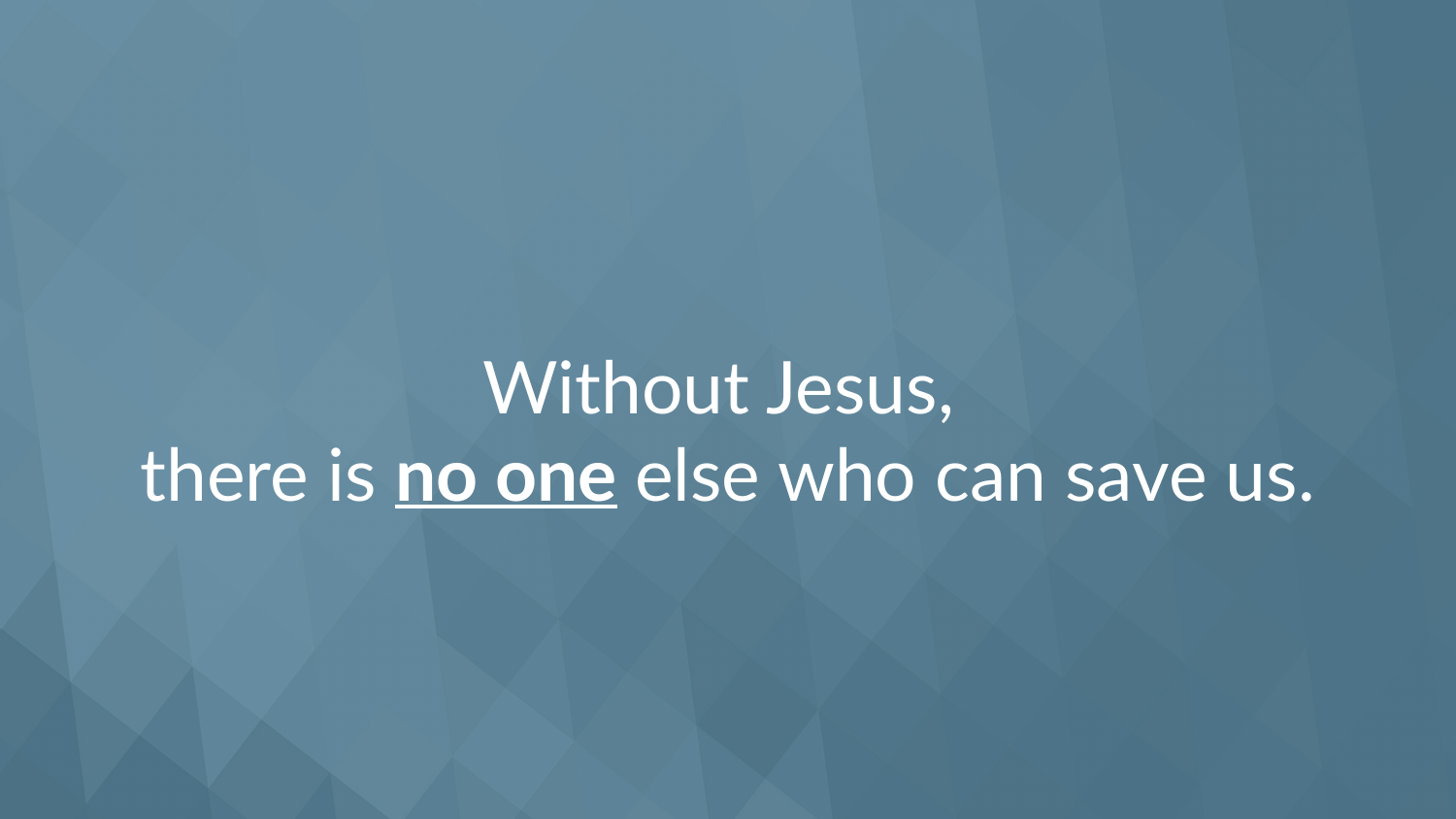

Without Jesus,
there is no one else who can save us.